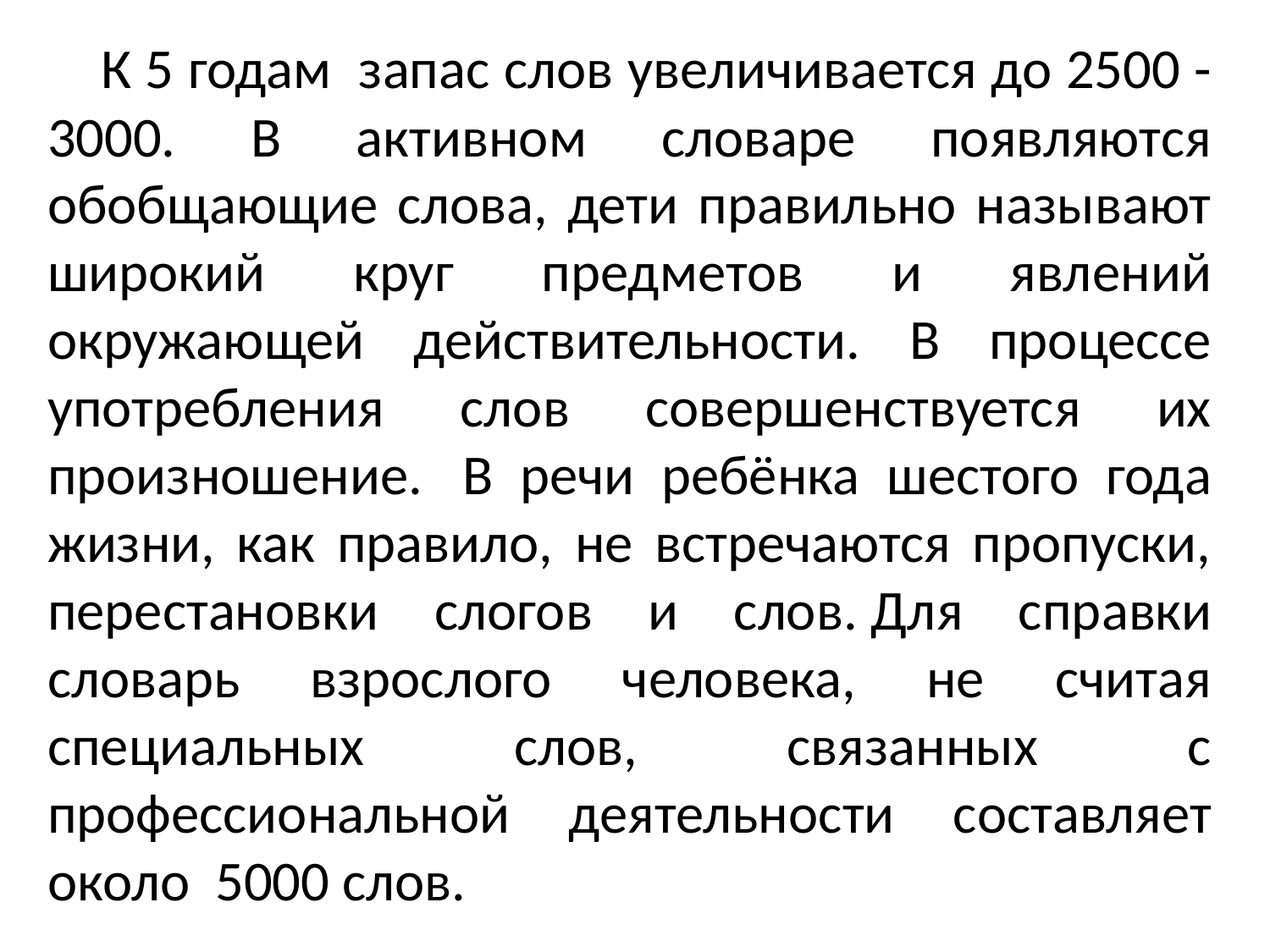

К 5 годам  запас слов увеличивается до 2500 - 3000. В активном словаре появляются обобщающие слова, дети правильно называют широкий круг предметов и явлений окружающей действительности. В процессе употребления слов совершенствуется их произношение.  В речи ребёнка шестого года жизни, как правило, не встречаются пропуски, перестановки слогов и слов. Для справки словарь взрослого человека, не считая специальных слов, связанных с профессиональной деятельности составляет около  5000 слов.